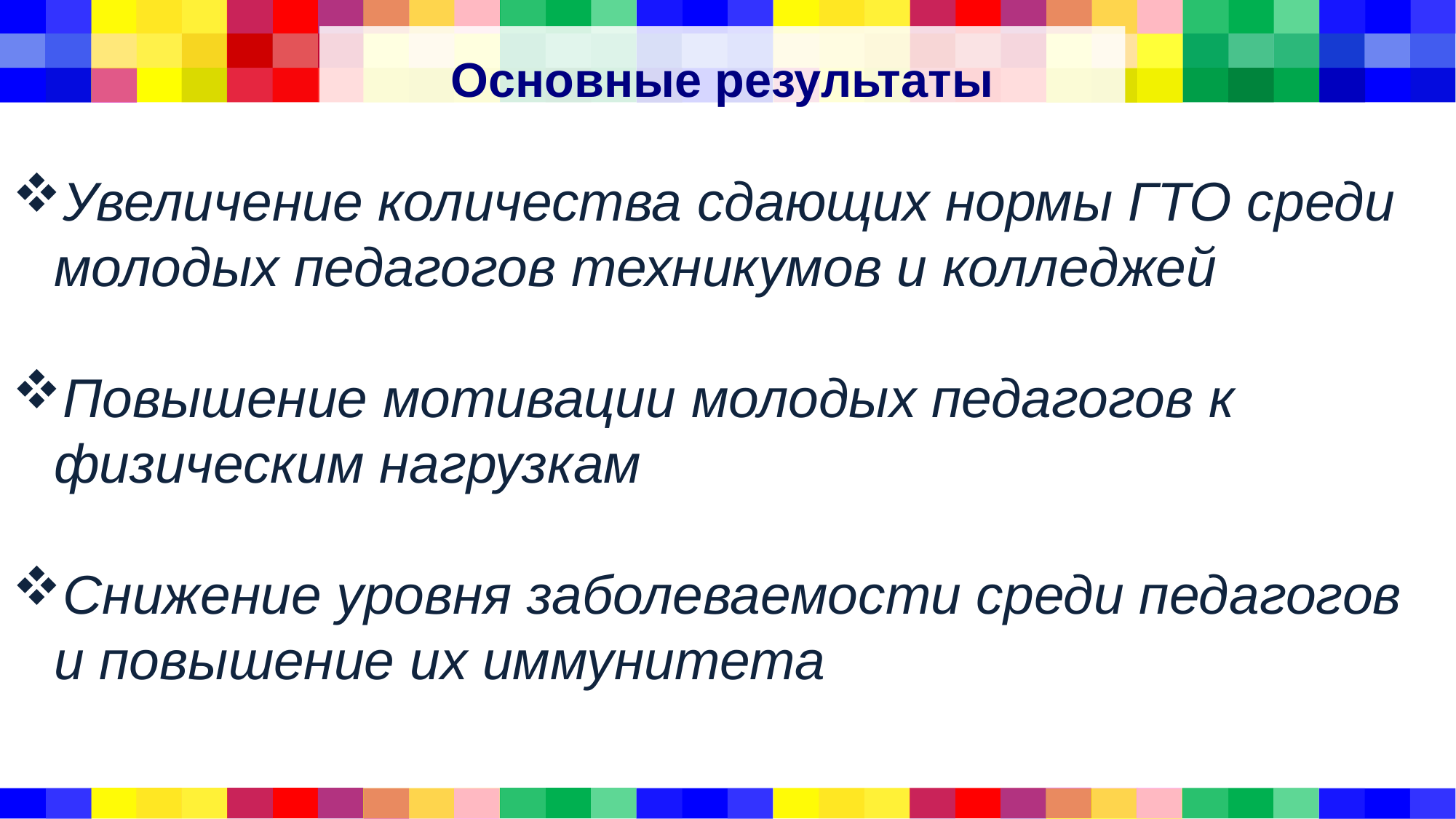

# Основные результаты

Увеличение количества сдающих нормы ГТО среди молодых педагогов техникумов и колледжей

Повышение мотивации молодых педагогов к физическим нагрузкам

Снижение уровня заболеваемости среди педагогов и повышение их иммунитета